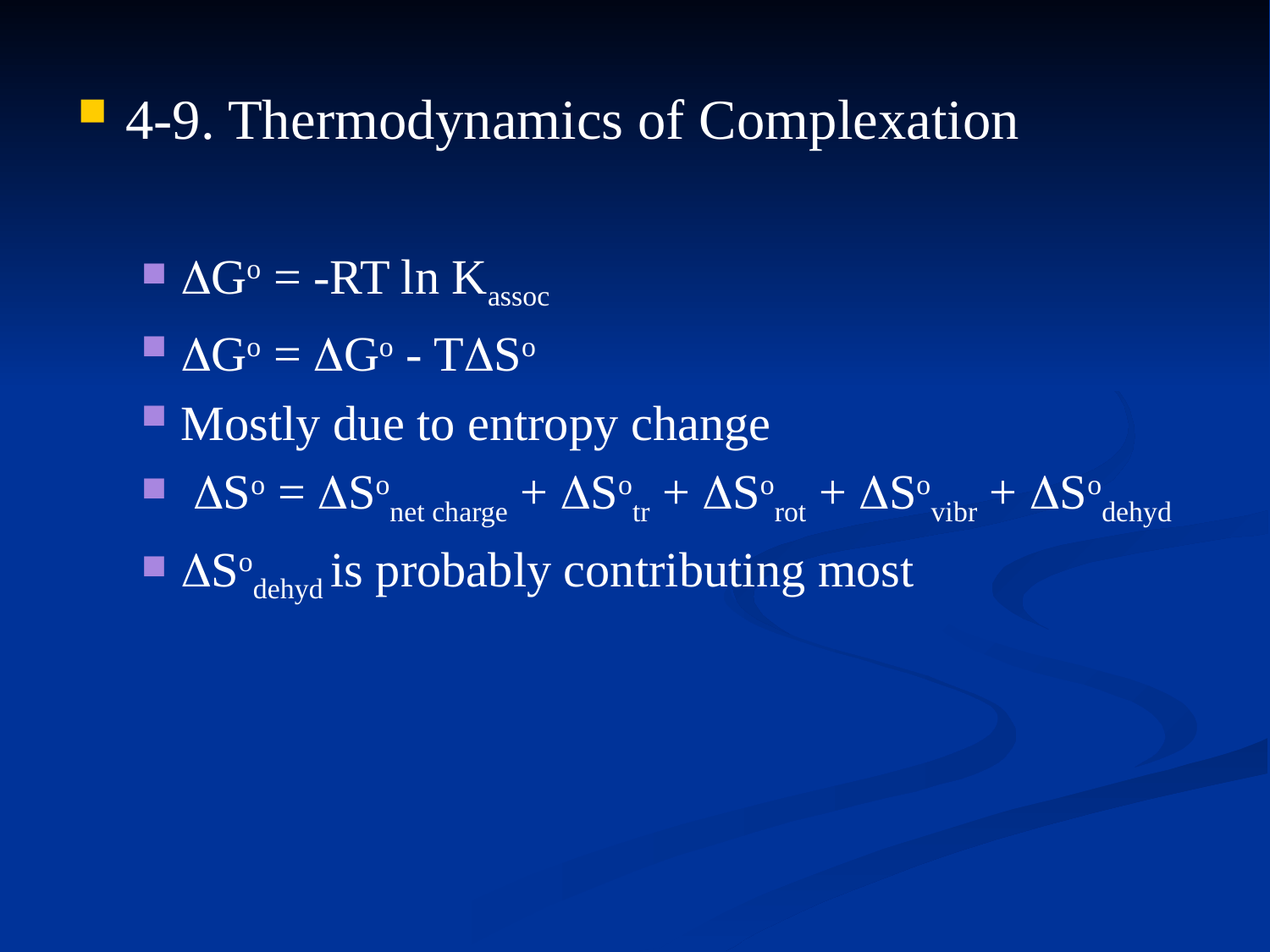

4-9. Thermodynamics of Complexation

ΔGo = -RT ln Kassoc
ΔGo = ΔGo - TΔSo
Mostly due to entropy change
 ΔSo = ΔSonet charge + ΔSotr + ΔSorot + ΔSovibr + ΔSodehyd
ΔSodehyd is probably contributing most